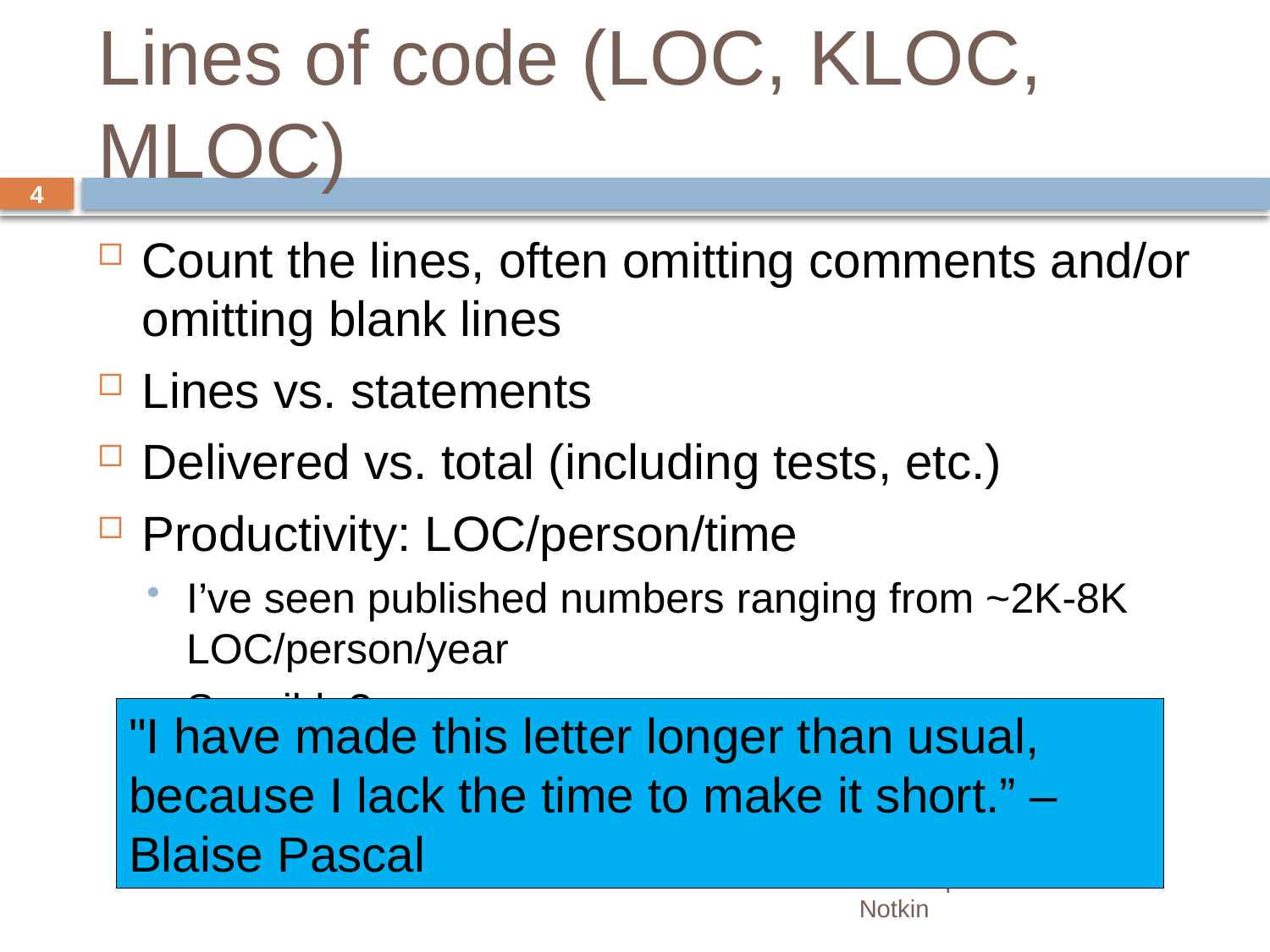

# Lines of code (LOC, KLOC, MLOC)
4
Count the lines, often omitting comments and/or omitting blank lines
Lines vs. statements
Delivered vs. total (including tests, etc.)
Productivity: LOC/person/time
I’ve seen published numbers ranging from ~2K-8K LOC/person/year
Sensible?
"I have made this letter longer than usual, because I lack the time to make it short.” –Blaise Pascal
503 11sp © UW CSE  • D. Notkin